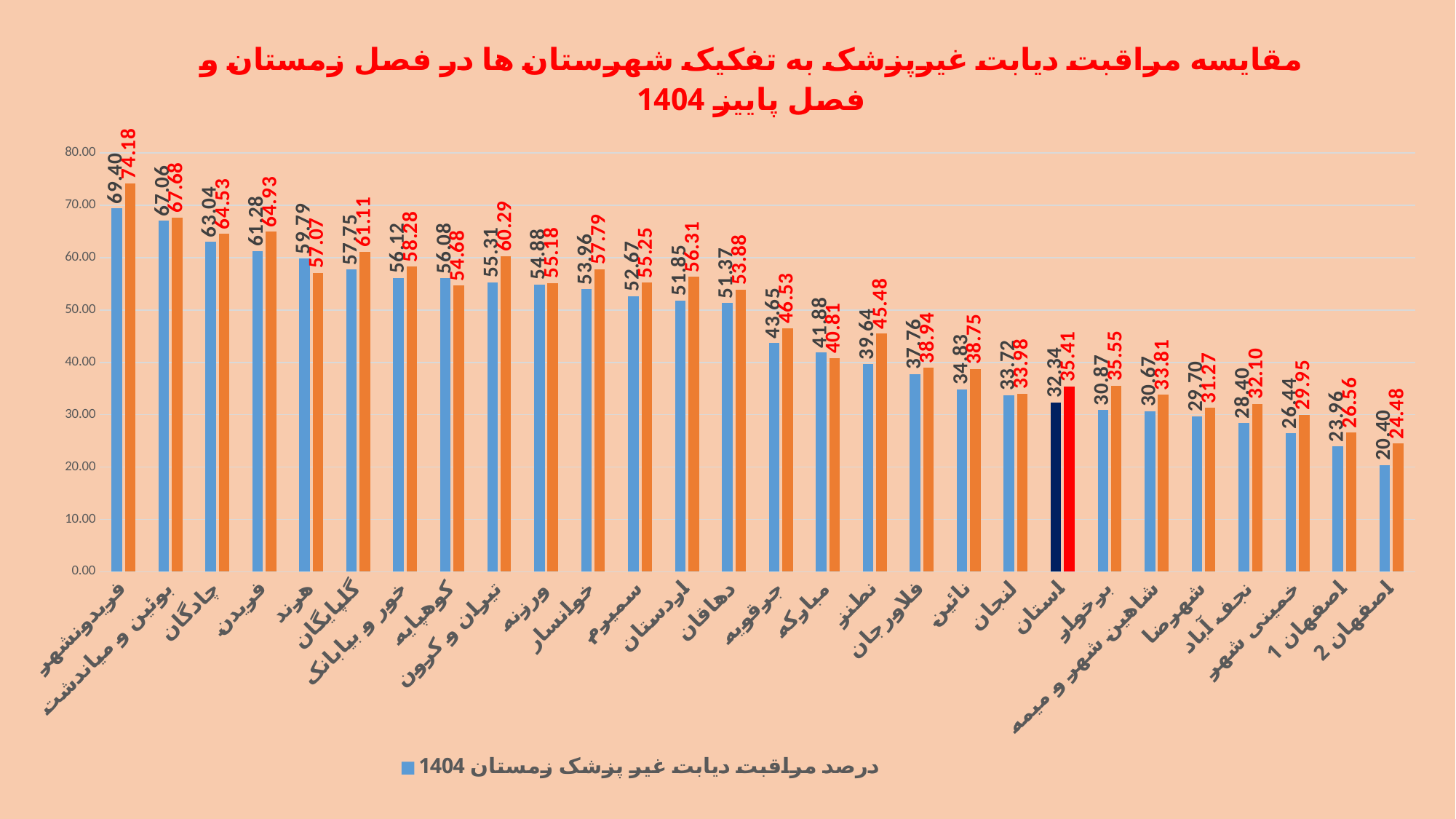

### Chart: مقایسه مراقبت دیابت غیرپزشک به تفکیک شهرستان ها در فصل زمستان و فصل پاییز 1404

| Category | درصد مراقبت دیابت غیر پزشک زمستان 1404 | درصد مراقبت دیابت غیر پزشک پاییز1404 |
|---|---|---|
| فریدونشهر | 69.40104166666666 | 74.17654808959156 |
| بوئین و میاندشت | 67.05963938973647 | 67.67819336626675 |
| چادگان | 63.04347826086957 | 64.53423120089786 |
| فریدن | 61.27634998556165 | 64.93015133876601 |
| هرند | 59.794437726723096 | 57.073170731707314 |
| گلپایگان | 57.754107239573926 | 61.10605784973622 |
| خور و بیابانک | 56.11995104039168 | 58.281829419035844 |
| کوهپایه | 56.07911576497963 | 54.68384074941453 |
| تیران و کرون | 55.31053105310531 | 60.29478458049886 |
| ورزنه | 54.88474204171241 | 55.18394648829431 |
| خوانسار | 53.957149103629206 | 57.78561976179974 |
| سمیرم | 52.66903914590747 | 55.24812030075188 |
| اردستان | 51.85098952270082 | 56.30567276136896 |
| دهاقان | 51.36505460218409 | 53.879651623119564 |
| جرقویه | 43.64754098360656 | 46.52605459057072 |
| مبارکه | 41.878625613565376 | 40.81286086267406 |
| نطنز | 39.64430436740207 | 45.47932757837347 |
| فلاورجان | 37.76164274774519 | 38.93774788756682 |
| نائین | 34.82905982905983 | 38.748913987836666 |
| لنجان | 33.71584353008305 | 33.98394863563403 |
| استان | 32.3369935751927 | 35.41200848505696 |
| برخوار | 30.873651235642185 | 35.55398895546939 |
| شاهین شهر و میمه | 30.67176329015361 | 33.81382673551348 |
| شهرضا | 29.69511504023575 | 31.270883742366635 |
| نجف آباد | 28.403856199838533 | 32.09947669115176 |
| خمینی شهر | 26.4424485014156 | 29.953028430160693 |
| اصفهان 1 | 23.95723966784385 | 26.555493613205034 |
| اصفهان 2 | 20.399574527123896 | 24.47557370125299 |